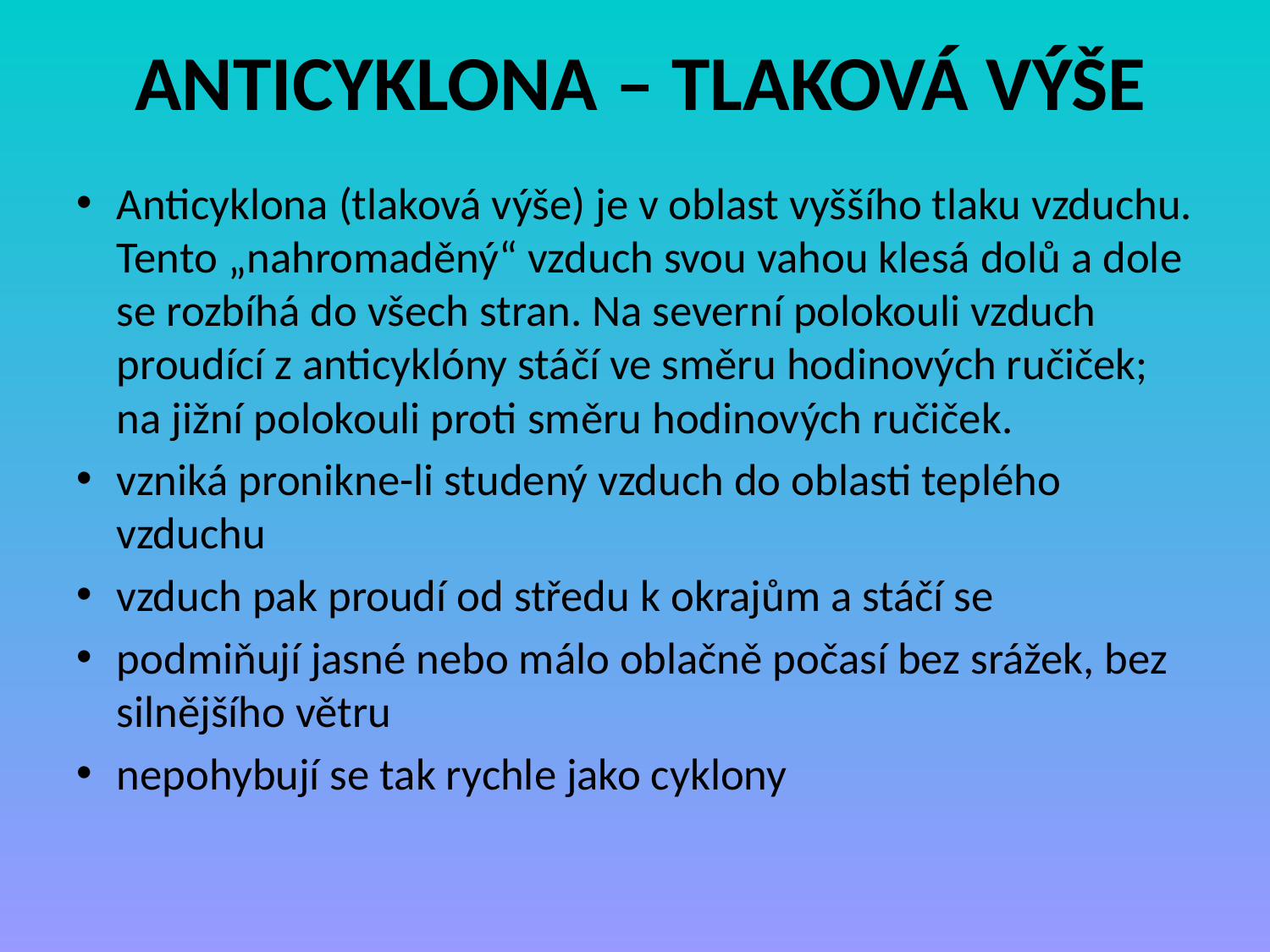

# ANTICYKLONA – TLAKOVÁ VÝŠE
Anticyklona (tlaková výše) je v oblast vyššího tlaku vzduchu. Tento „nahromaděný“ vzduch svou vahou klesá dolů a dole se rozbíhá do všech stran. Na severní polokouli vzduch proudící z anticyklóny stáčí ve směru hodinových ručiček; na jižní polokouli proti směru hodinových ručiček.
vzniká pronikne-li studený vzduch do oblasti teplého vzduchu
vzduch pak proudí od středu k okrajům a stáčí se
podmiňují jasné nebo málo oblačně počasí bez srážek, bez silnějšího větru
nepohybují se tak rychle jako cyklony